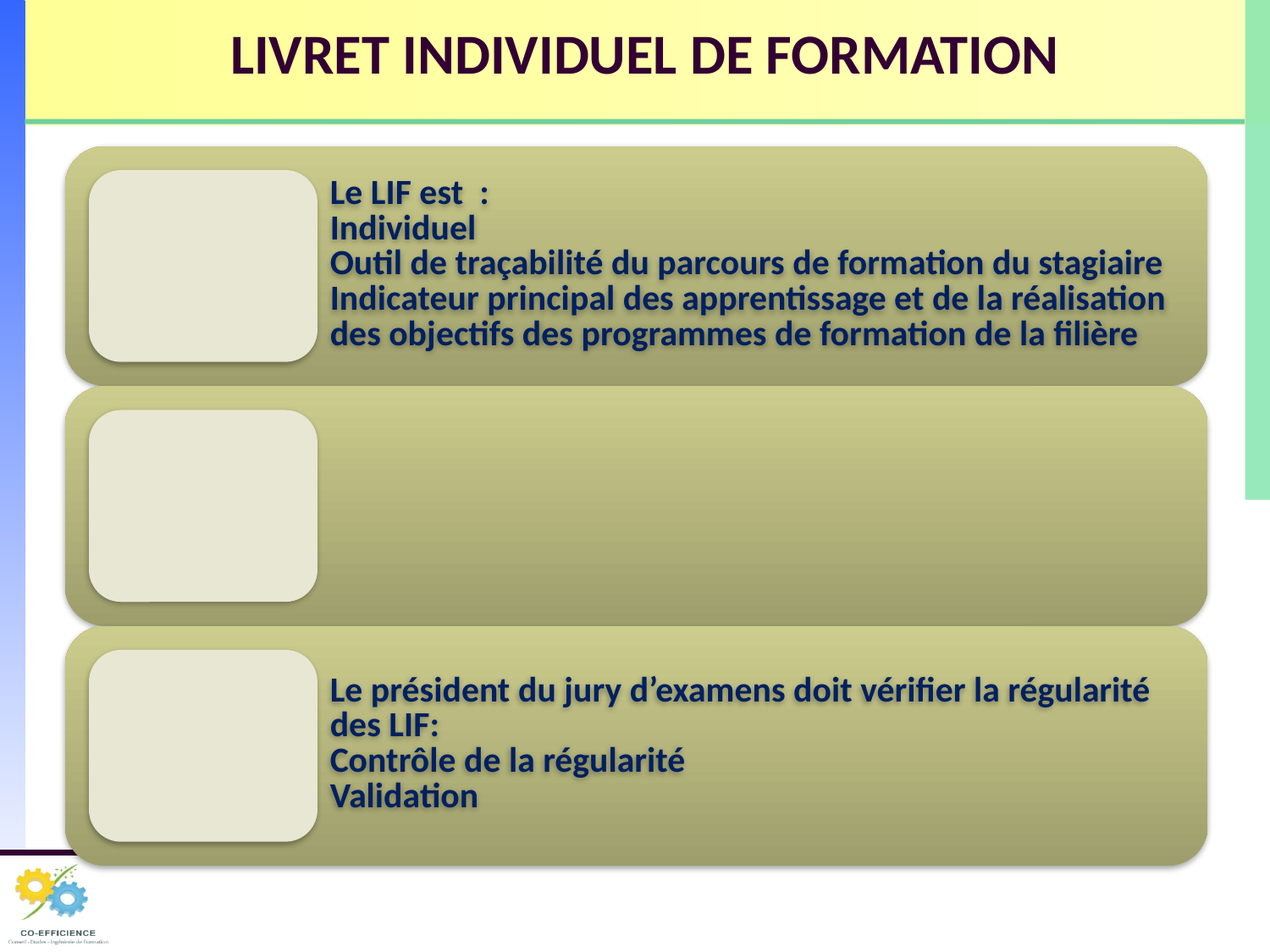

# LIVRET INDIVIDUEL DE FORMATION
Le LIF est  :
Individuel
Outil de traçabilité du parcours de formation du stagiaire
Indicateur principal des apprentissage et de la réalisation des objectifs des programmes de formation de la filière
Le président du jury d’examens doit vérifier la régularité des LIF:
Contrôle de la régularité
Validation